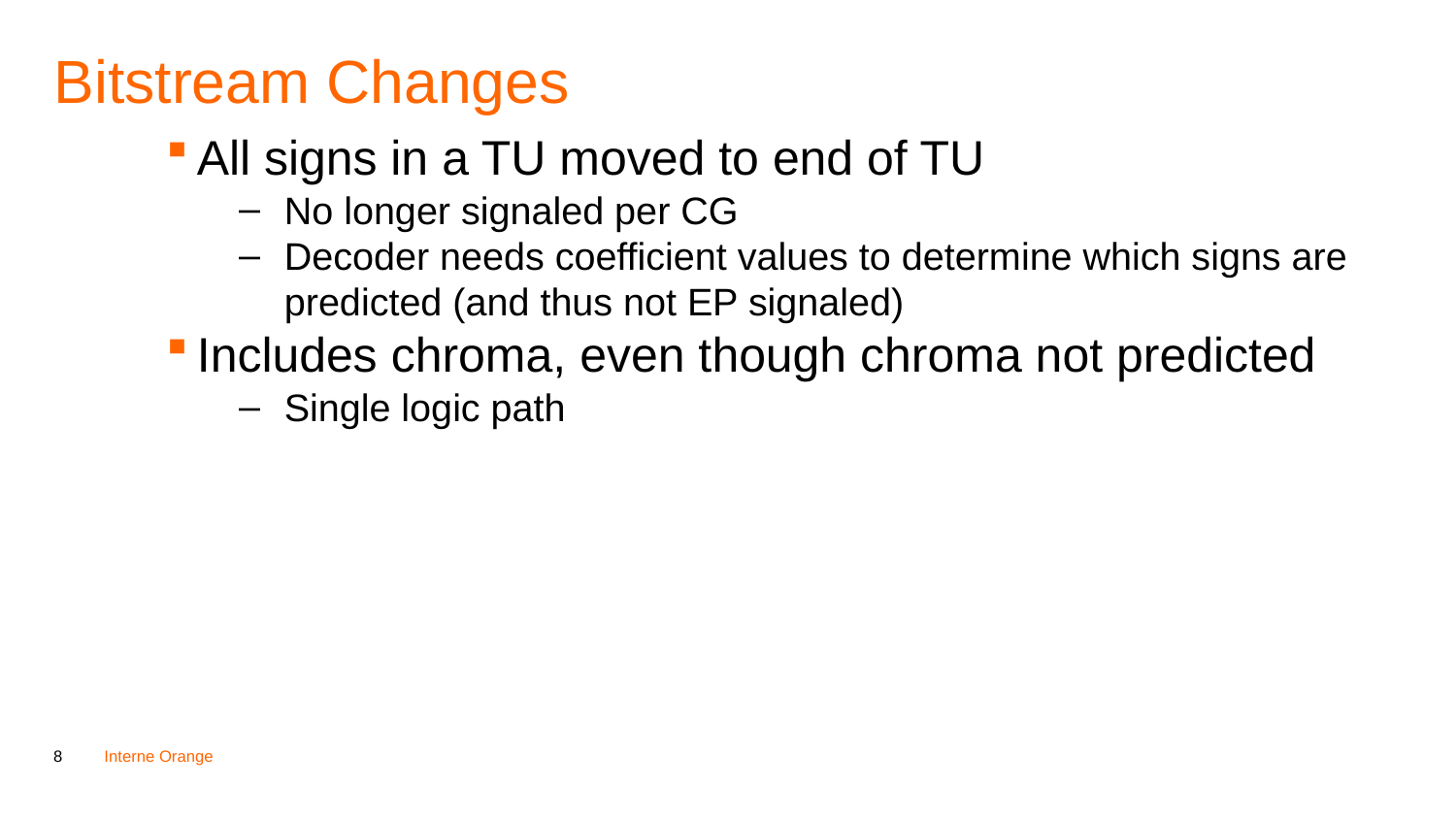

Bitstream Changes
All signs in a TU moved to end of TU
No longer signaled per CG
Decoder needs coefficient values to determine which signs are predicted (and thus not EP signaled)
Includes chroma, even though chroma not predicted
Single logic path